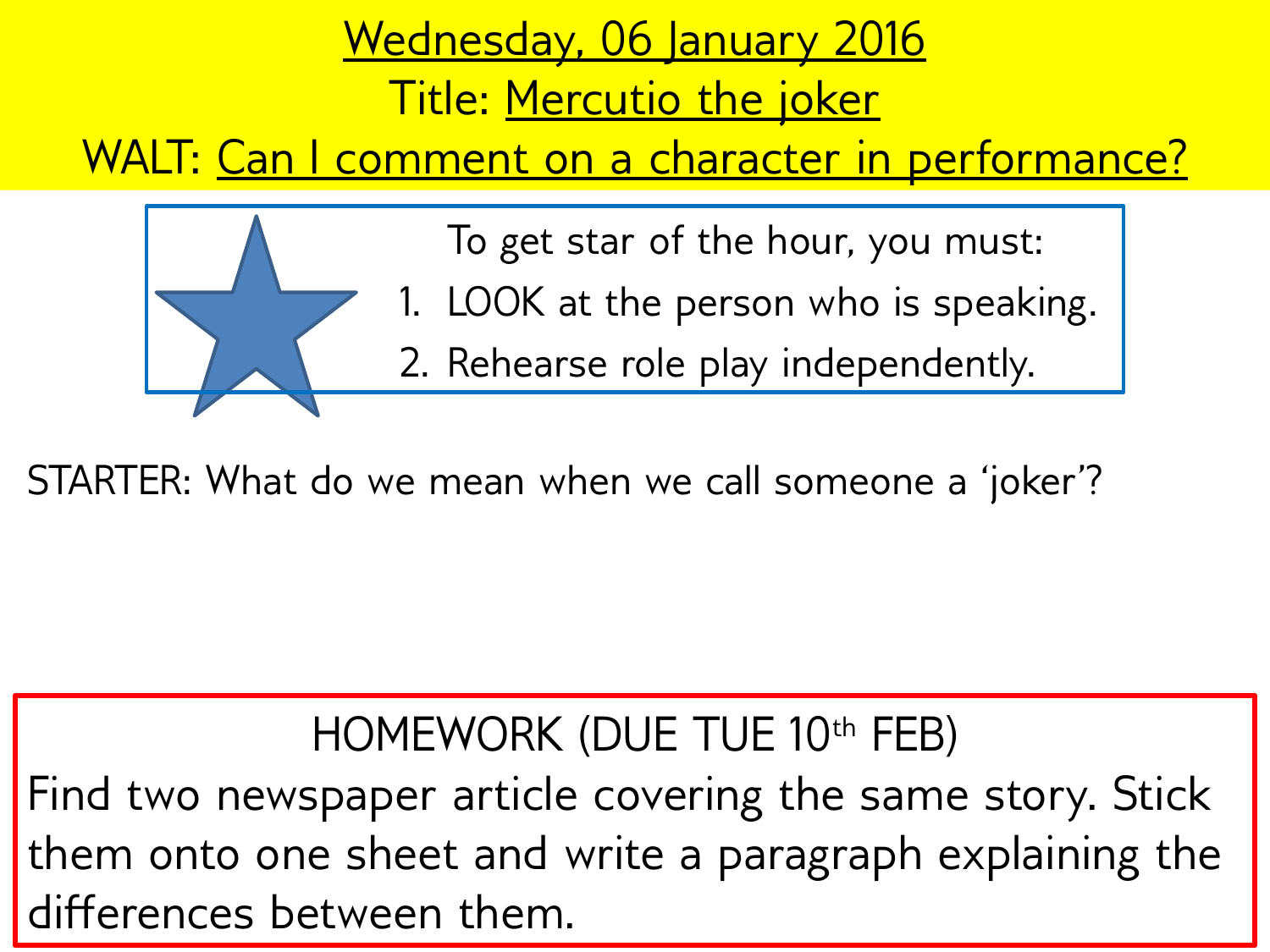

Wednesday, 06 January 2016
Title: Mercutio the joker
WALT: Can I comment on a character in performance?
To get star of the hour, you must:
LOOK at the person who is speaking.
Rehearse role play independently.

STARTER: What do we mean when we call someone a ‘joker’?
HOMEWORK (DUE TUE 10th FEB)
Find two newspaper article covering the same story. Stick them onto one sheet and write a paragraph explaining the differences between them.